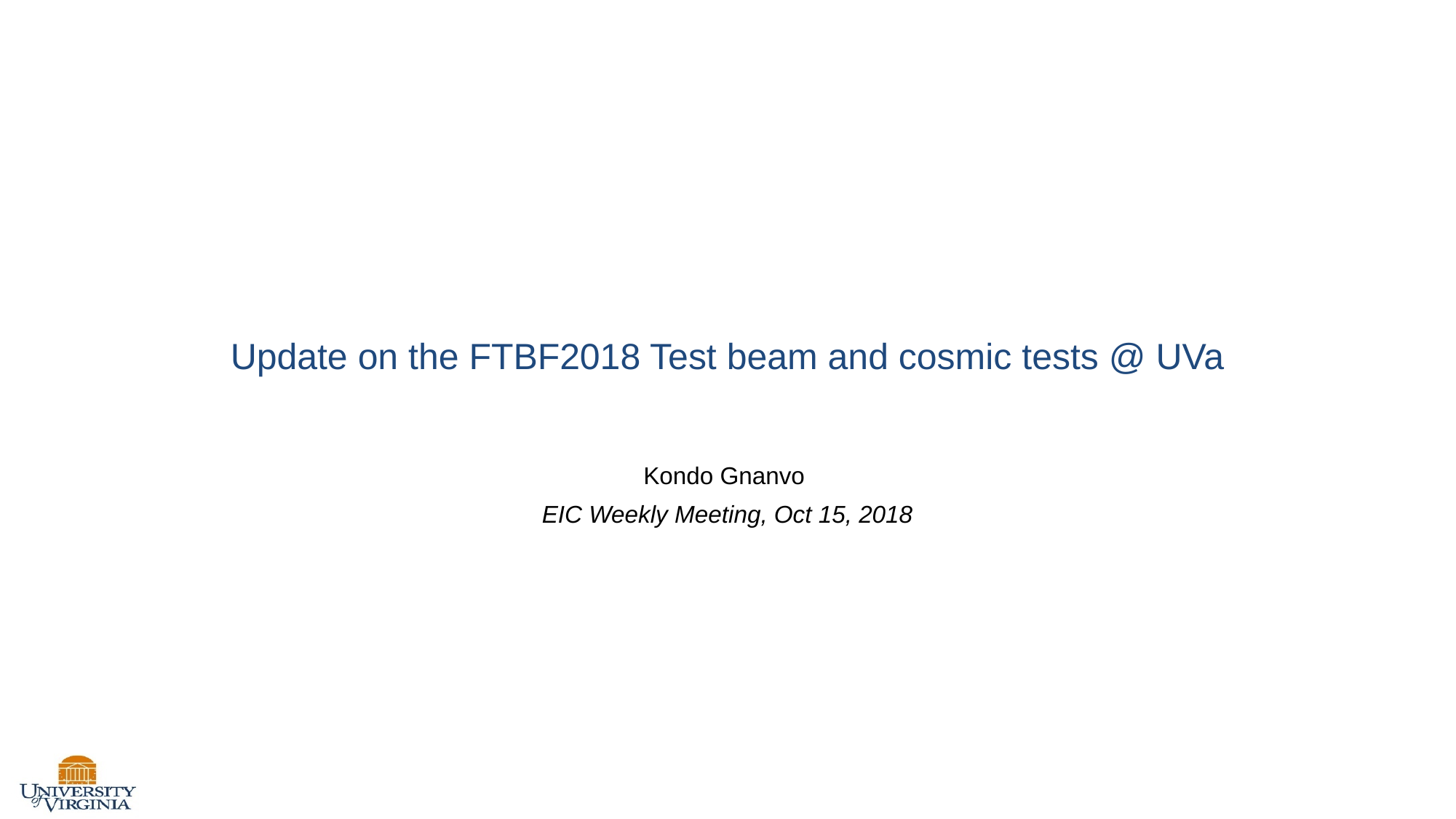

# Update on the FTBF2018 Test beam and cosmic tests @ UVa
Kondo Gnanvo
EIC Weekly Meeting, Oct 15, 2018